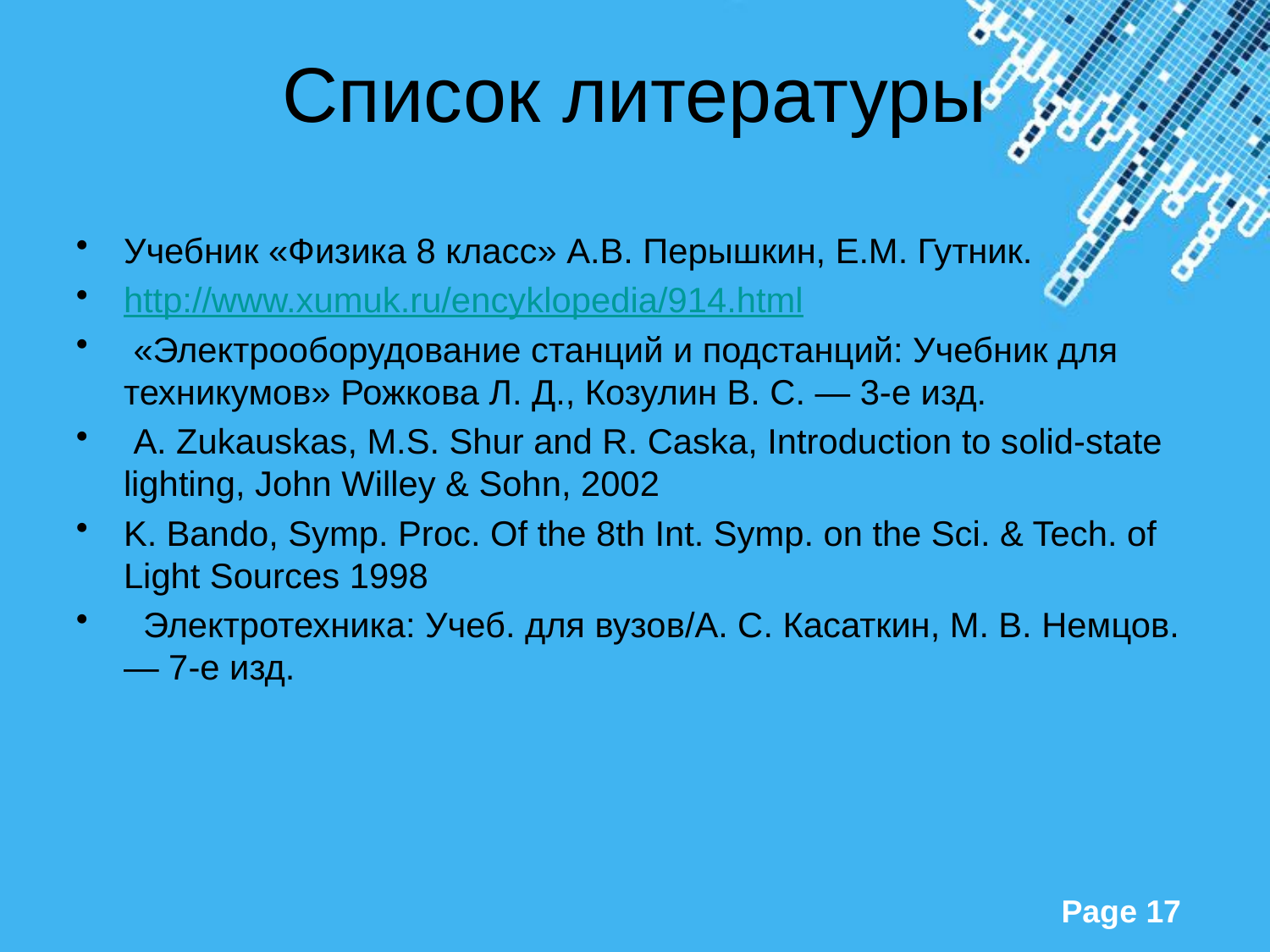

# Список литературы
Учебник «Физика 8 класс» А.В. Перышкин, Е.М. Гутник.
http://www.xumuk.ru/encyklopedia/914.html
 «Электрооборудование станций и подстанций: Учебник для техникумов» Рожкова Л. Д., Козулин В. С. — 3-е изд.
 A. Zukauskas, M.S. Shur and R. Caska, Introduction to solid-state lighting, John Willey & Sohn, 2002
K. Bando, Symp. Proc. Of the 8th Int. Symp. on the Sci. & Tech. of Light Sources 1998
  Электротехника: Учеб. для вузов/А. С. Касаткин, М. В. Немцов. — 7-е изд.